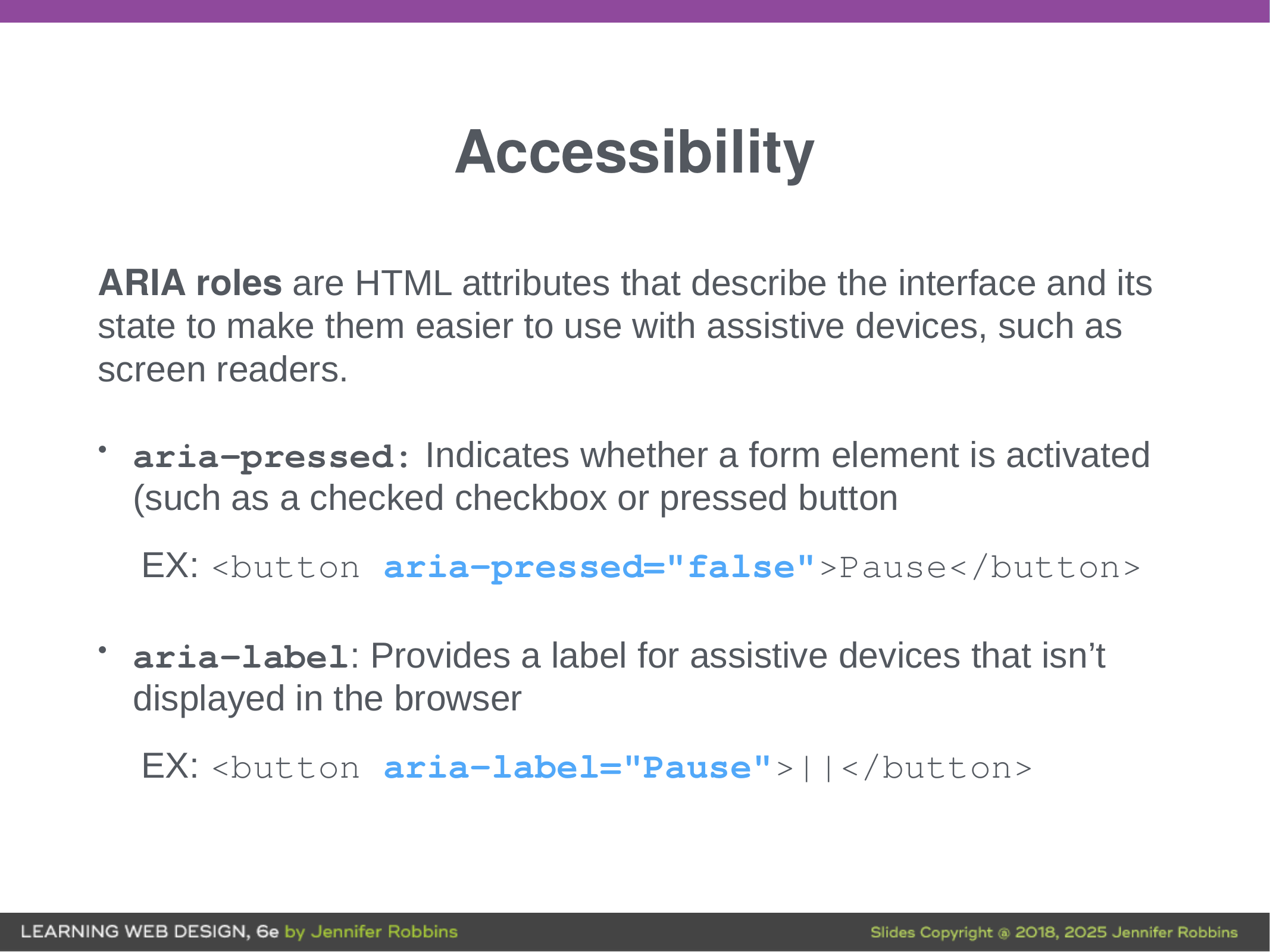

# Accessibility
ARIA roles are HTML attributes that describe the interface and its state to make them easier to use with assistive devices, such as screen readers.
aria-pressed: Indicates whether a form element is activated (such as a checked checkbox or pressed button
EX: <button aria-pressed="false">Pause</button>
aria-label: Provides a label for assistive devices that isn’t displayed in the browser
EX: <button aria-label="Pause">||</button>